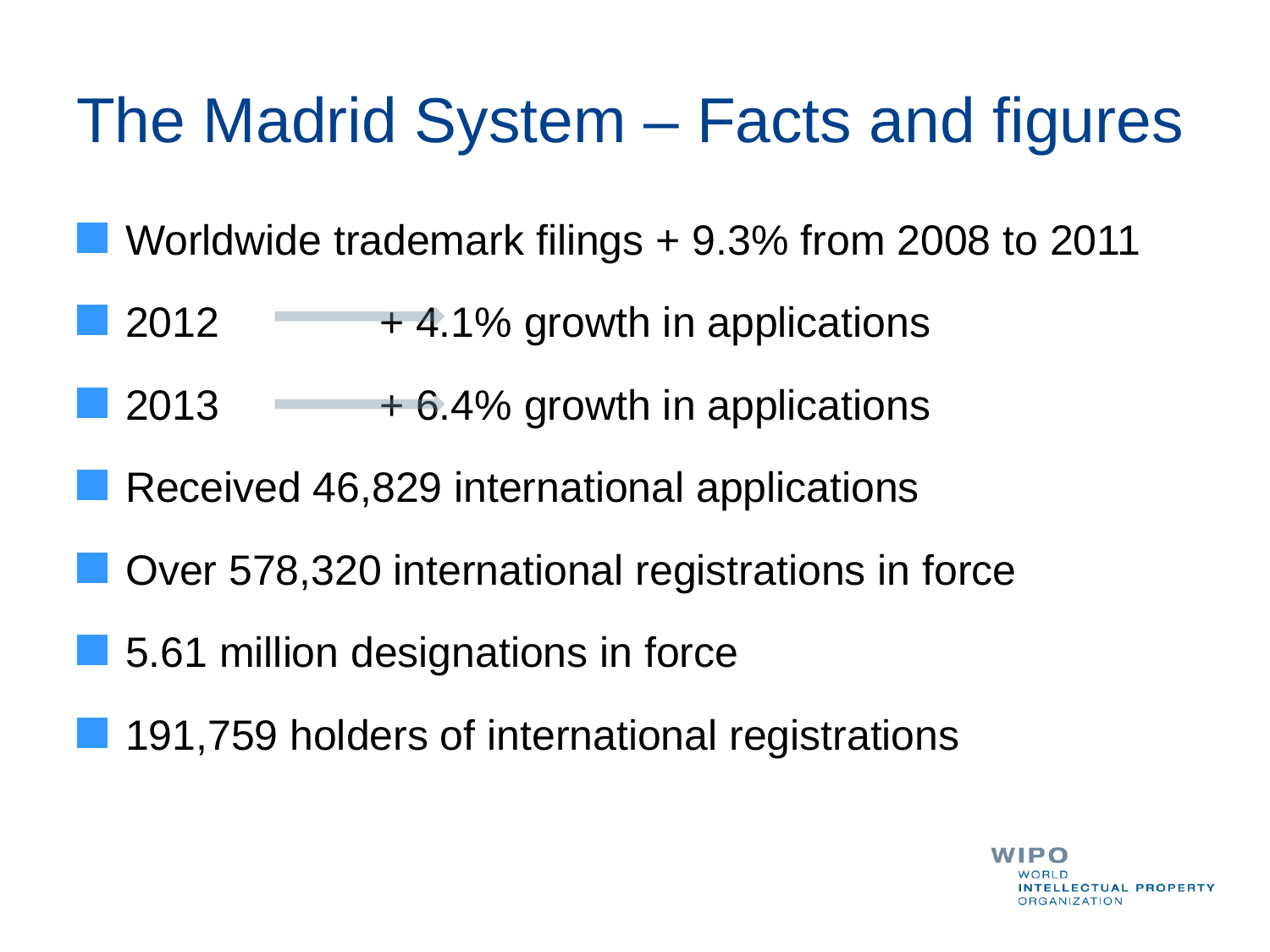

# The Madrid System – Facts and figures
Worldwide trademark filings + 9.3% from 2008 to 2011
2012		+ 4.1% growth in applications
2013 		+ 6.4% growth in applications
Received 46,829 international applications
Over 578,320 international registrations in force
5.61 million designations in force
191,759 holders of international registrations